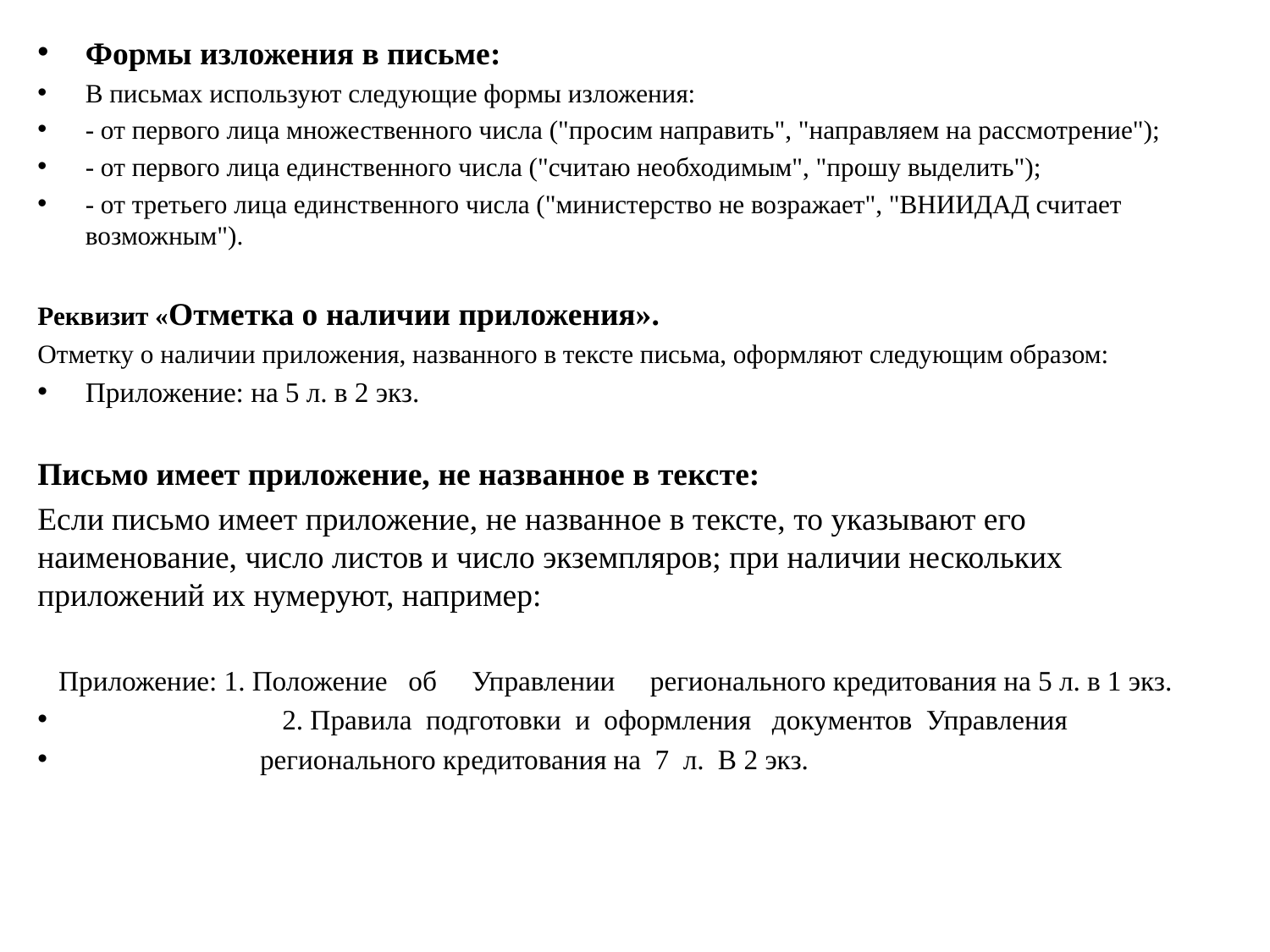

Формы изложения в письме:
В письмах используют следующие формы изложения:
- от первого лица множественного числа ("просим направить", "направляем на рассмотрение");
- от первого лица единственного числа ("считаю необходимым", "прошу выделить");
- от третьего лица единственного числа ("министерство не возражает", "ВНИИДАД считает возможным").

Реквизит «Отметка о наличии приложения».
Отметку о наличии приложения, названного в тексте письма, оформляют следующим образом:
Приложение: на 5 л. в 2 экз.

Письмо имеет приложение, не названное в тексте:
Если письмо имеет приложение, не названное в тексте, то указывают его наименование, число листов и число экземпляров; при наличии нескольких приложений их нумеруют, например:

   Приложение: 1. Положение   об     Управлении     регионального кредитования на 5 л. в 1 экз.
    	          2. Правила  подготовки  и  оформления   документов  Управления
                         регионального кредитования на  7  л.  В 2 экз.